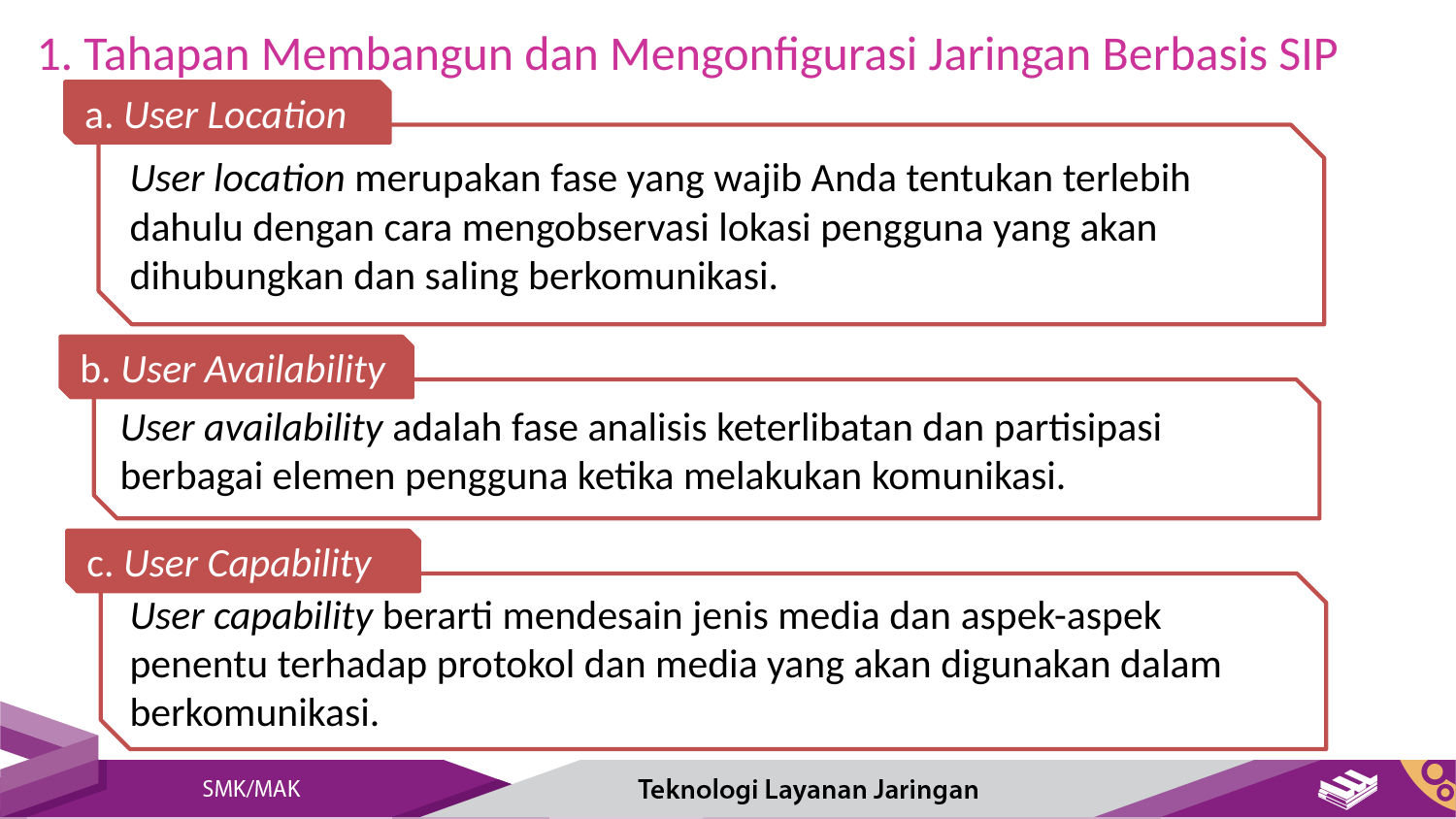

1. Tahapan Membangun dan Mengonfigurasi Jaringan Berbasis SIP
a. User Location
User location merupakan fase yang wajib Anda tentukan terlebih dahulu dengan cara mengobservasi lokasi pengguna yang akan dihubungkan dan saling berkomunikasi.
b. User Availability
User availability adalah fase analisis keterlibatan dan partisipasi berbagai elemen pengguna ketika melakukan komunikasi.
c. User Capability
User capability berarti mendesain jenis media dan aspek-aspek penentu terhadap protokol dan media yang akan digunakan dalam berkomunikasi.